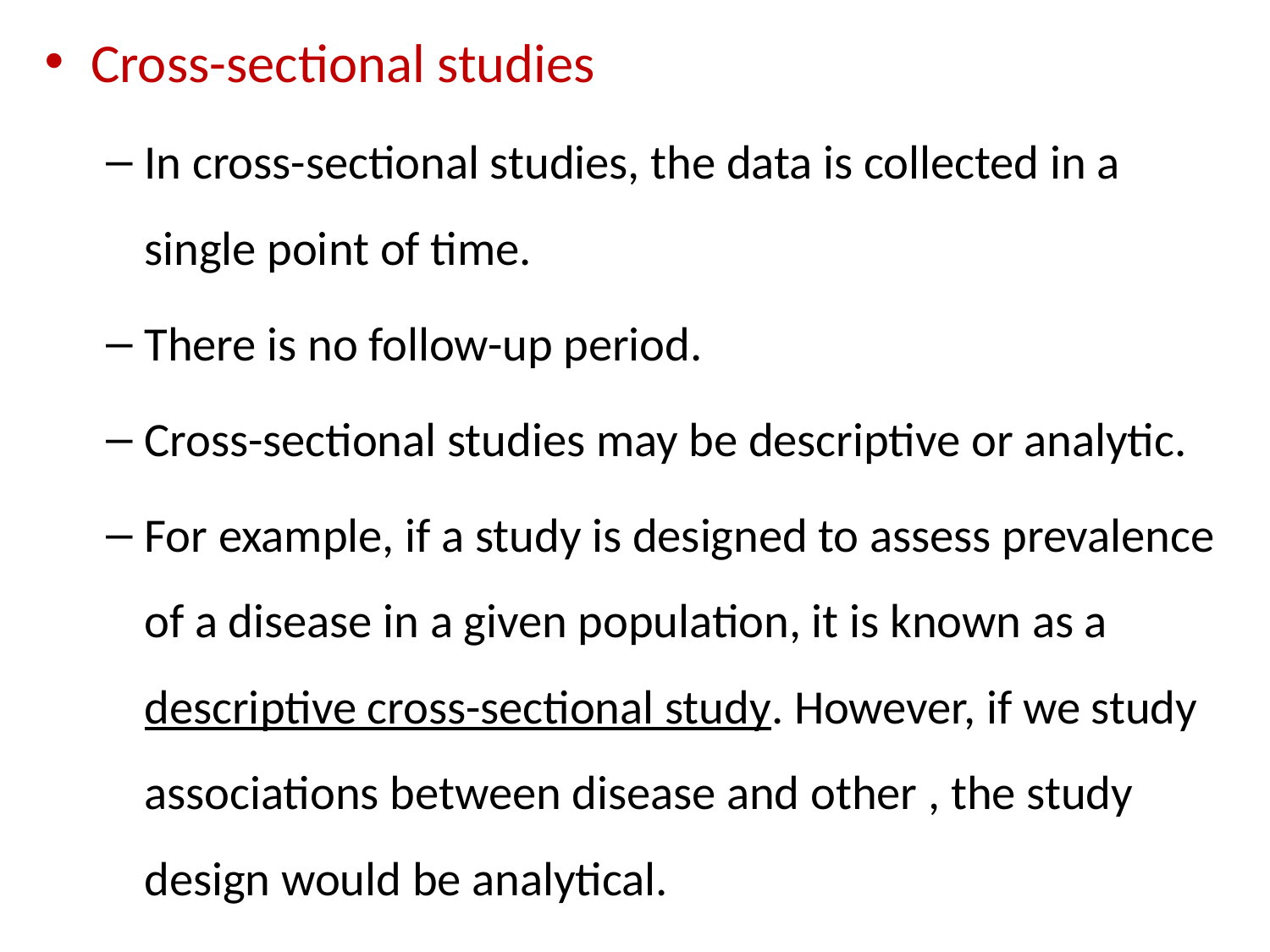

Cross-sectional studies
In cross-sectional studies, the data is collected in a single point of time.
There is no follow-up period.
Cross-sectional studies may be descriptive or analytic.
For example, if a study is designed to assess prevalence of a disease in a given population, it is known as a descriptive cross-sectional study. However, if we study associations between disease and other , the study design would be analytical.